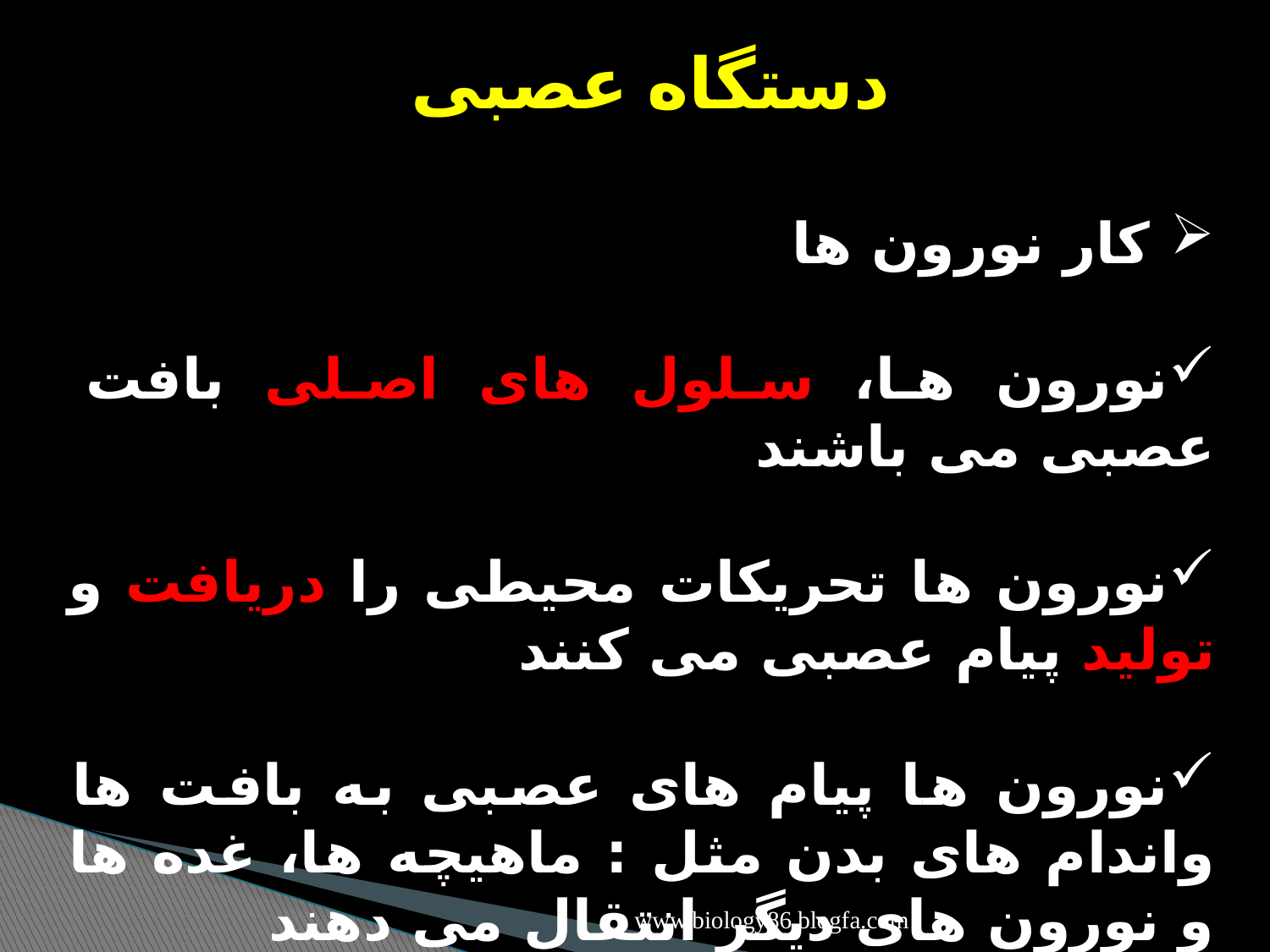

دستگاه عصبی
 کار نورون ها

نورون ها، سلول های اصلی بافت عصبی می باشند

نورون ها تحریکات محیطی را دریافت و تولید پیام عصبی می کنند

نورون ها پیام های عصبی به بافت ها واندام های بدن مثل : ماهیچه ها، غده ها و نورون های دیگر انتقال می دهند

www.biology86.blogfa.com